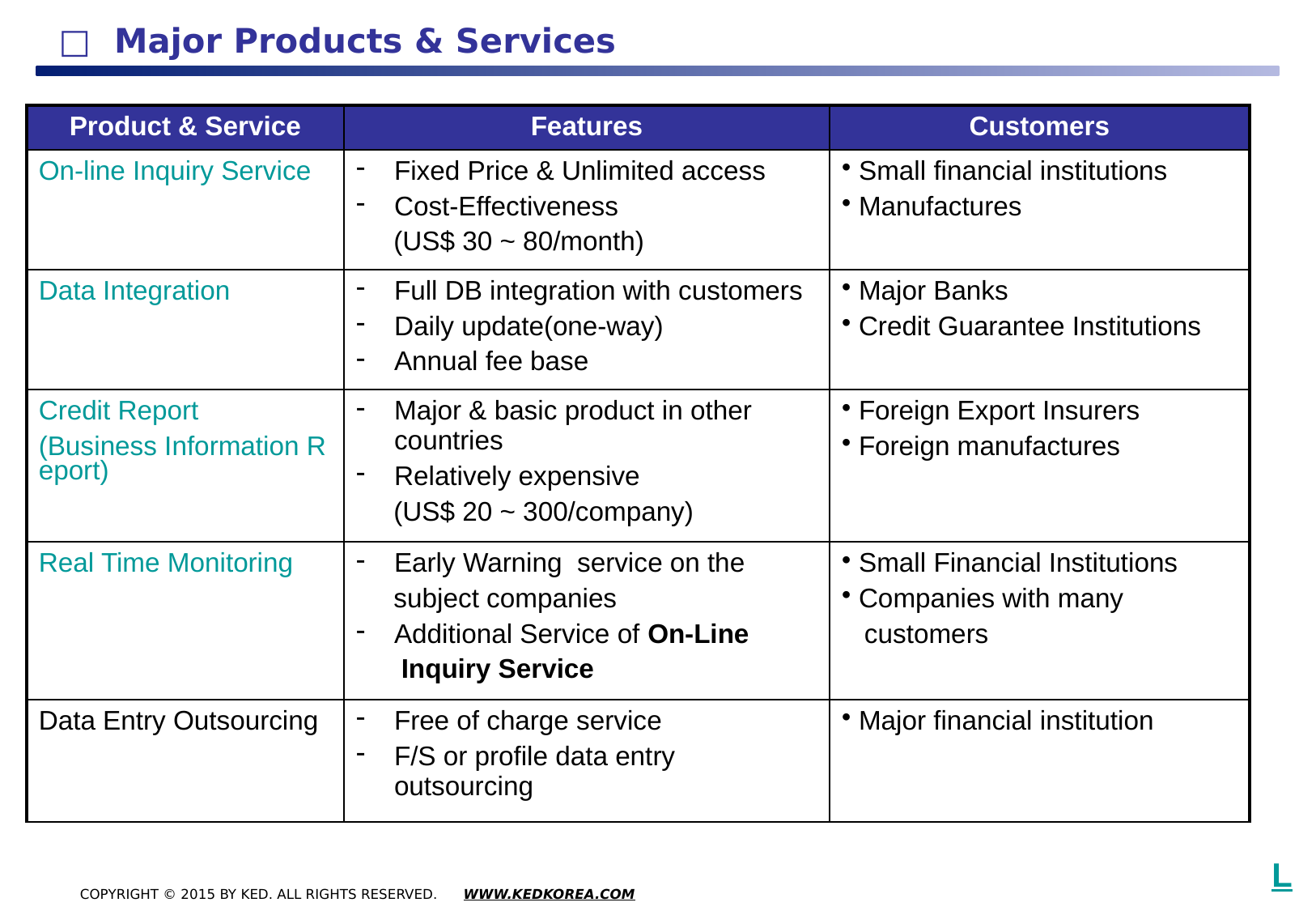

# □  Major Products & Services
| Product & Service | Features | Customers |
| --- | --- | --- |
| On-line Inquiry Service | Fixed Price & Unlimited access Cost-Effectiveness (US$ 30 ~ 80/month) | Small financial institutions Manufactures |
| Data Integration | Full DB integration with customers Daily update(one-way) Annual fee base | Major Banks Credit Guarantee Institutions |
| Credit Report (Business Information Report) | Major & basic product in other countries Relatively expensive (US$ 20 ~ 300/company) | Foreign Export Insurers Foreign manufactures |
| Real Time Monitoring | Early Warning service on the subject companies Additional Service of On-Line Inquiry Service | Small Financial Institutions Companies with many customers |
| Data Entry Outsourcing | Free of charge service F/S or profile data entry outsourcing | Major financial institution |
L